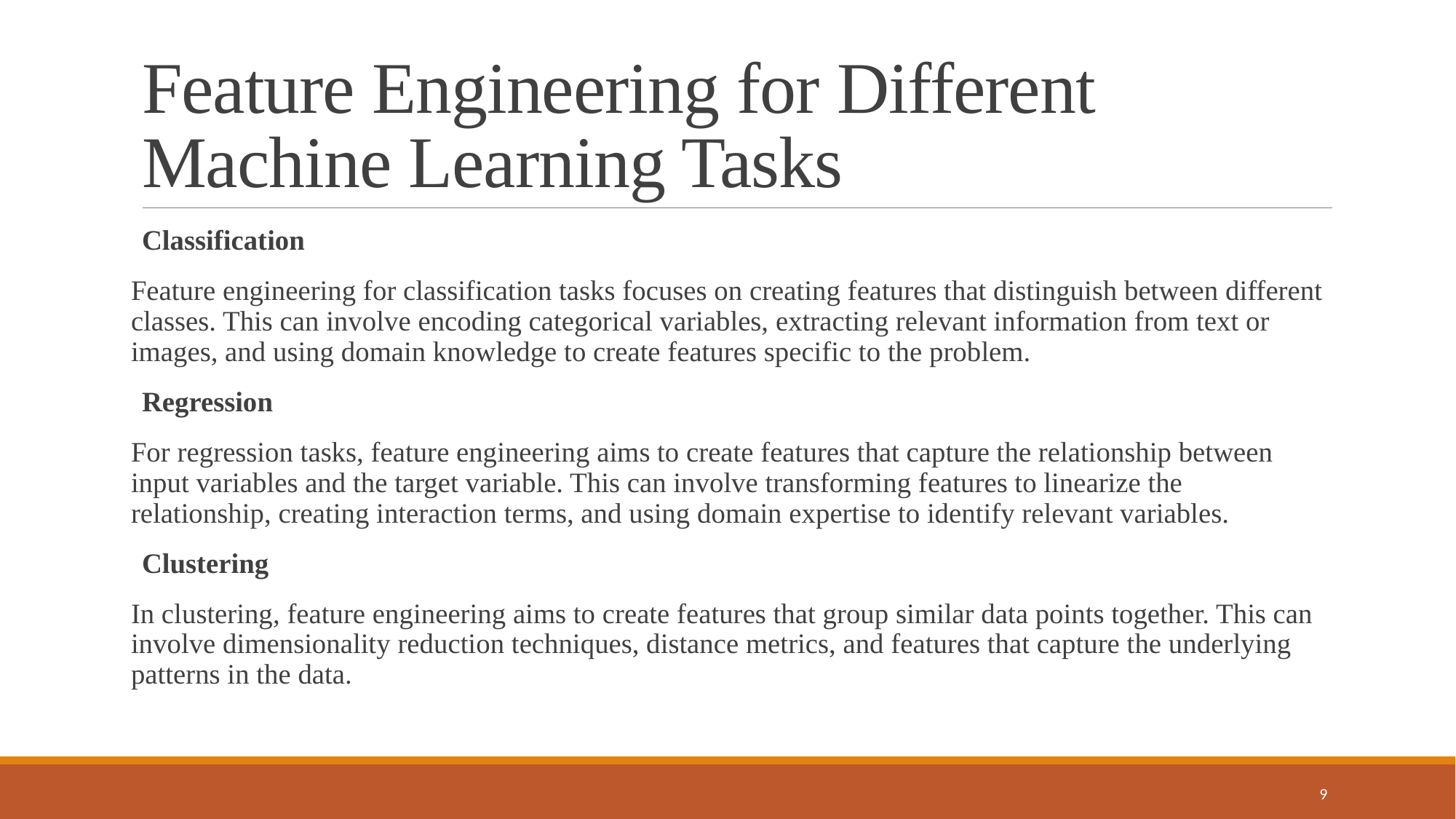

# Feature Engineering for Different Machine Learning Tasks
Classification
Feature engineering for classification tasks focuses on creating features that distinguish between different classes. This can involve encoding categorical variables, extracting relevant information from text or images, and using domain knowledge to create features specific to the problem.
Regression
For regression tasks, feature engineering aims to create features that capture the relationship between input variables and the target variable. This can involve transforming features to linearize the relationship, creating interaction terms, and using domain expertise to identify relevant variables.
Clustering
In clustering, feature engineering aims to create features that group similar data points together. This can involve dimensionality reduction techniques, distance metrics, and features that capture the underlying patterns in the data.

9